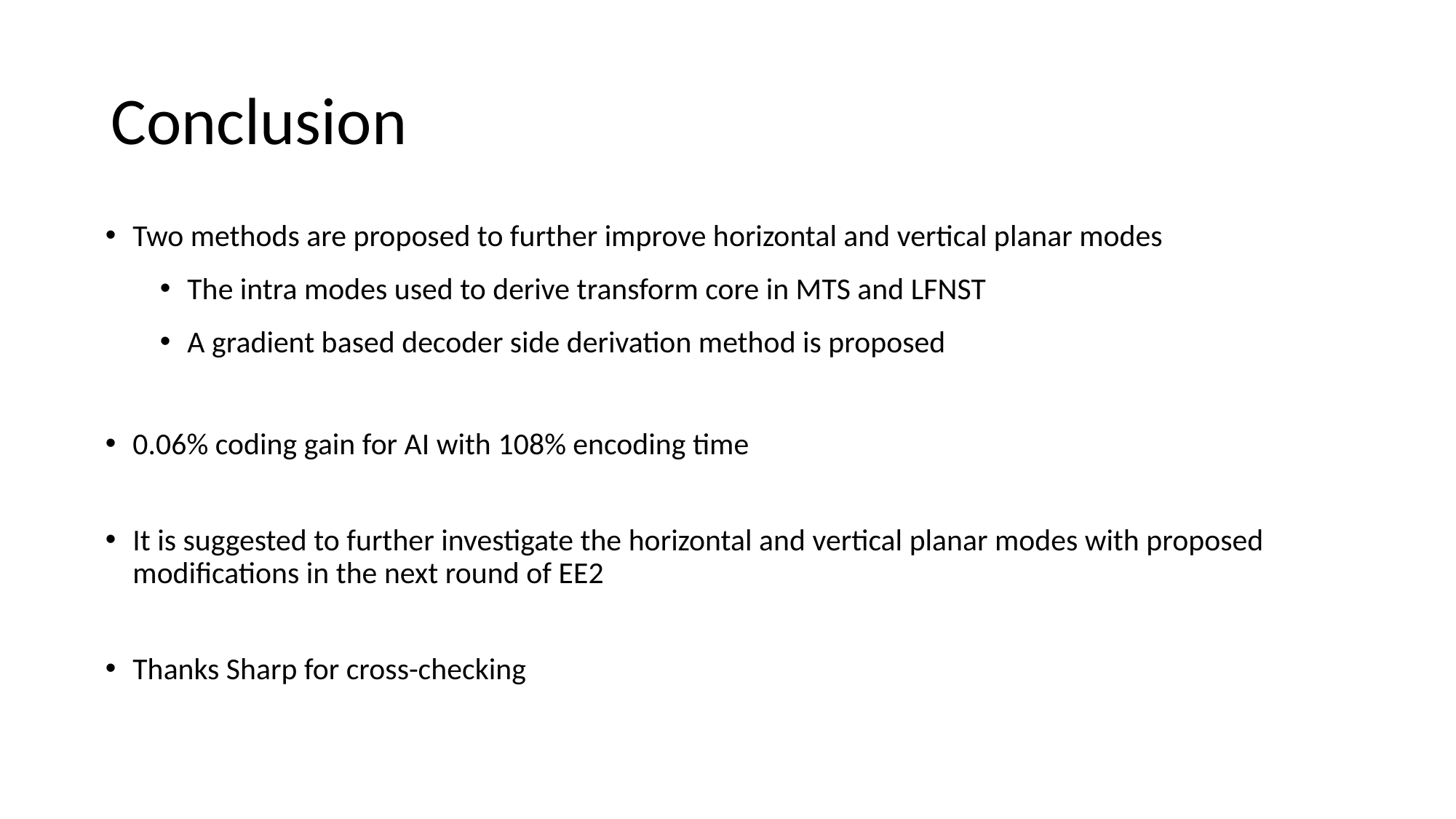

# Conclusion
Two methods are proposed to further improve horizontal and vertical planar modes
The intra modes used to derive transform core in MTS and LFNST
A gradient based decoder side derivation method is proposed

0.06% coding gain for AI with 108% encoding time

It is suggested to further investigate the horizontal and vertical planar modes with proposed modifications in the next round of EE2

Thanks Sharp for cross-checking